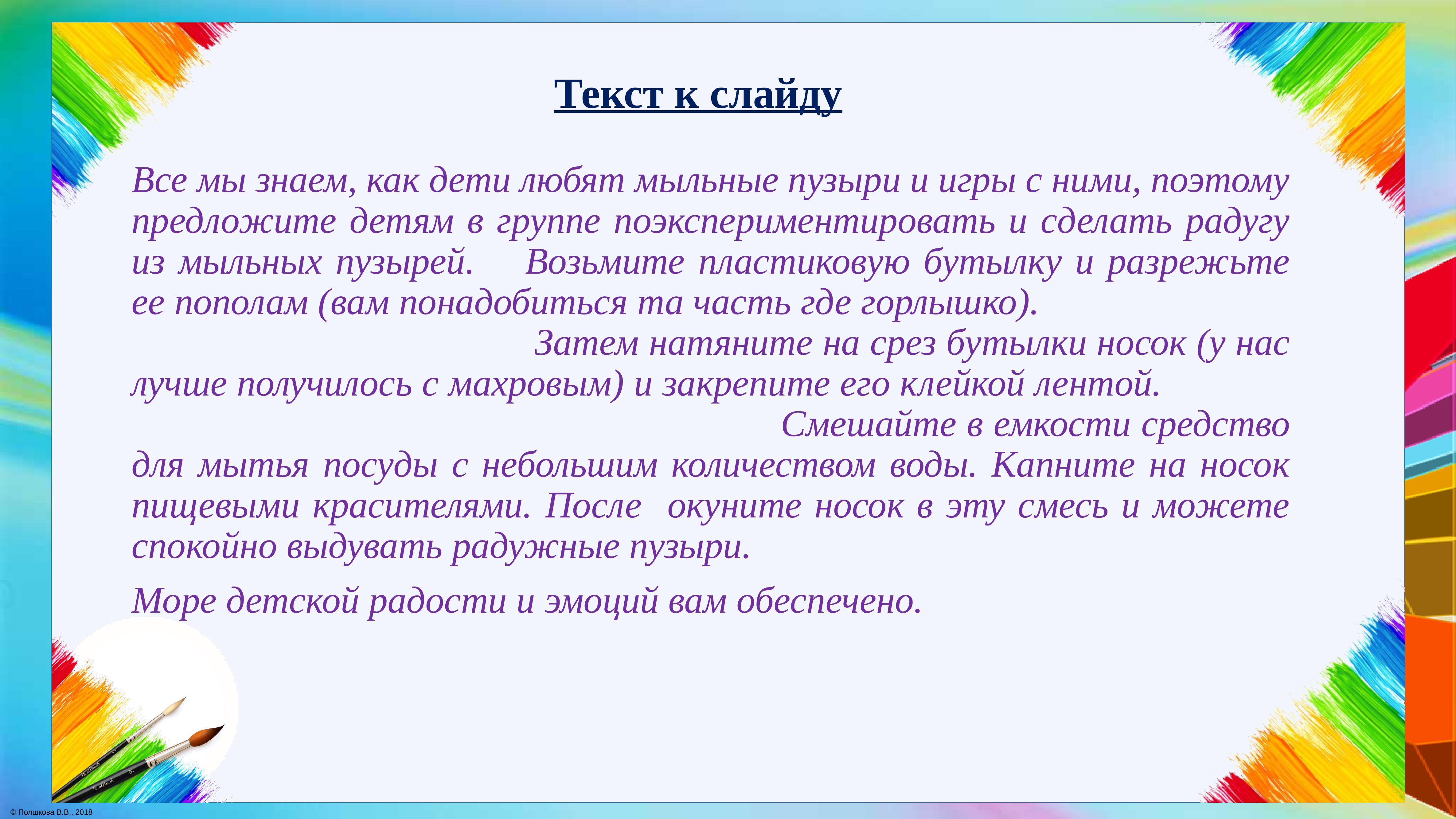

Текст к слайду
  		Все мы знаем, как дети любят мыльные пузыри и игры с ними, поэтому предложите детям в группе поэкспериментировать и сделать радугу из мыльных пузырей. 	Возьмите пластиковую бутылку и разрежьте ее пополам (вам понадобиться та часть где горлышко).                                                                   	Затем натяните на срез бутылки носок (у нас лучше получилось с махровым) и закрепите его клейкой лентой.                                                                          	Смешайте в емкости средство для мытья посуды с небольшим количеством воды. Капните на носок пищевыми красителями. После  окуните носок в эту смесь и можете спокойно выдувать радужные пузыри.
		Море детской радости и эмоций вам обеспечено.